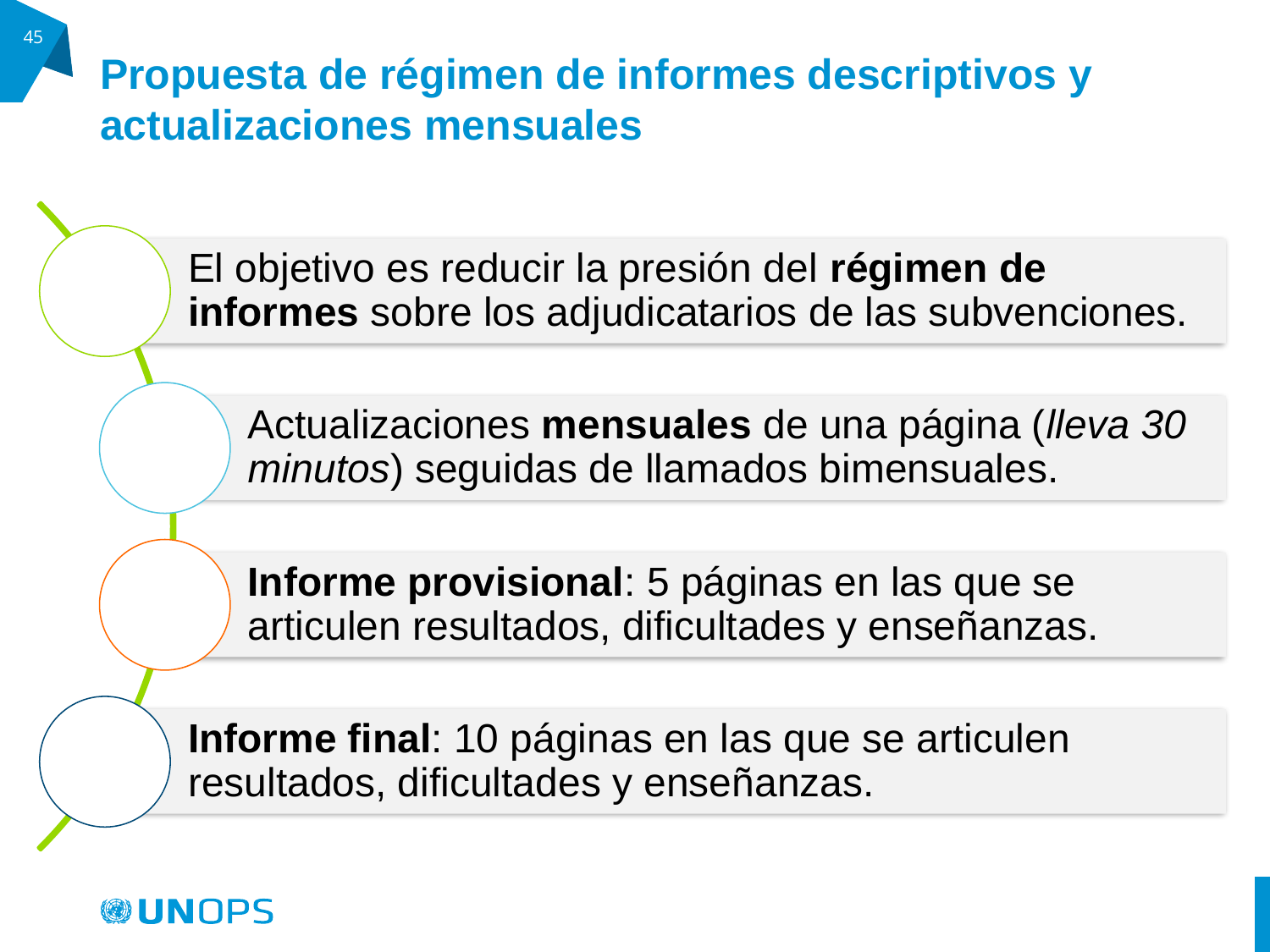

45
# Propuesta de régimen de informes descriptivos y actualizaciones mensuales
El objetivo es reducir la presión del régimen de informes sobre los adjudicatarios de las subvenciones.
Actualizaciones mensuales de una página (lleva 30 minutos) seguidas de llamados bimensuales.
Informe provisional: 5 páginas en las que se articulen resultados, dificultades y enseñanzas.
Informe final: 10 páginas en las que se articulen resultados, dificultades y enseñanzas.